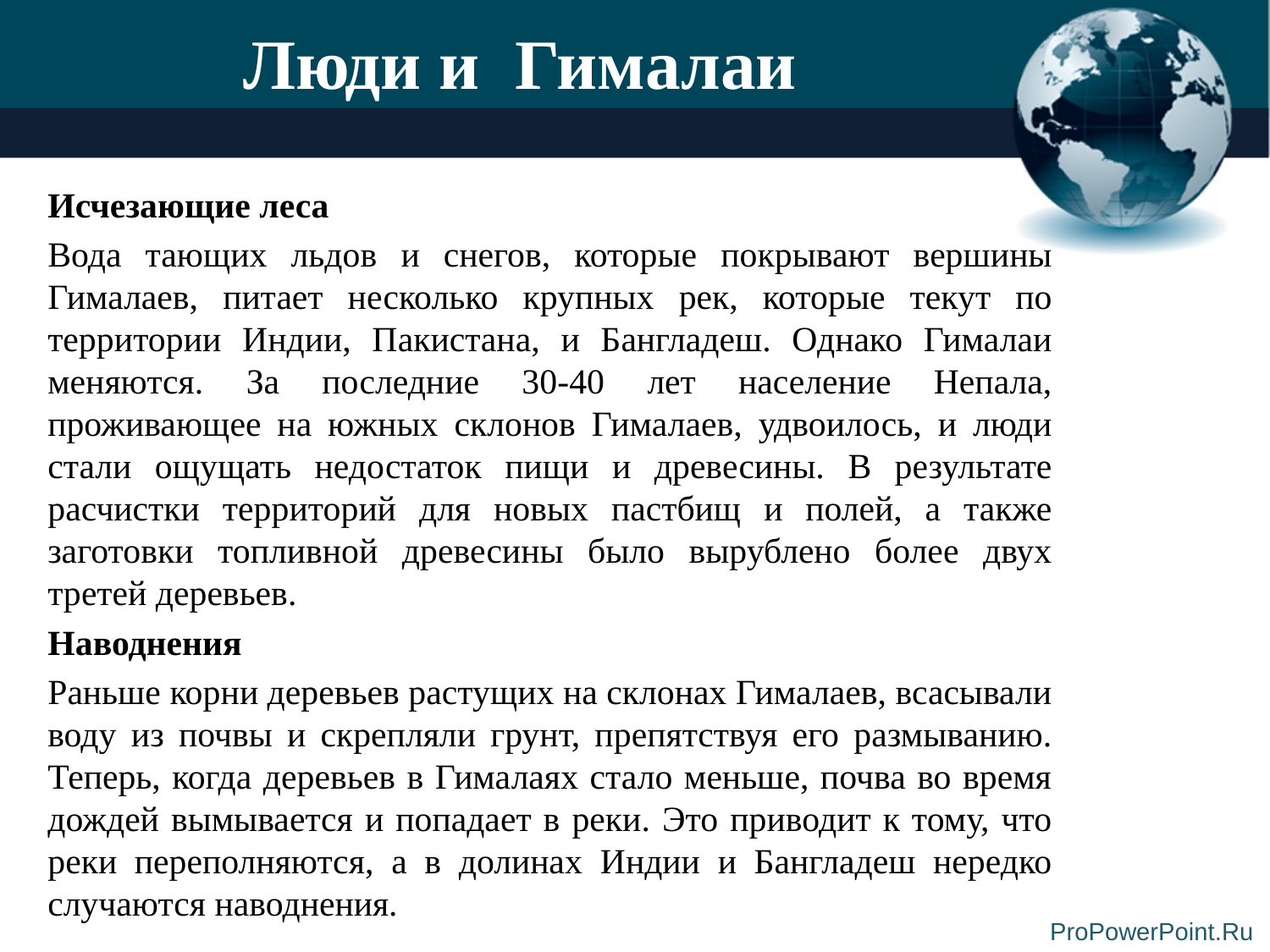

# Люди и  Гималаи
Исчезающие леса
Вода тающих льдов и снегов, которые покрывают вершины Гималаев, питает несколько крупных рек, которые текут по территории Индии, Пакистана, и Бангладеш. Однако Гималаи меняются. За последние 30-40 лет население Непала, проживающее на южных склонов Гималаев, удвоилось, и люди стали ощущать недостаток пищи и древесины. В результате расчистки территорий для новых пастбищ и полей, а также заготовки топливной древесины было вырублено более двух третей деревьев.
Наводнения
Раньше корни деревьев растущих на склонах Гималаев, всасывали воду из почвы и скрепляли грунт, препятствуя его размыванию. Теперь, когда деревьев в Гималаях стало меньше, почва во время дождей вымывается и попадает в реки. Это приводит к тому, что реки переполняются, а в долинах Индии и Бангладеш нередко случаются наводнения.